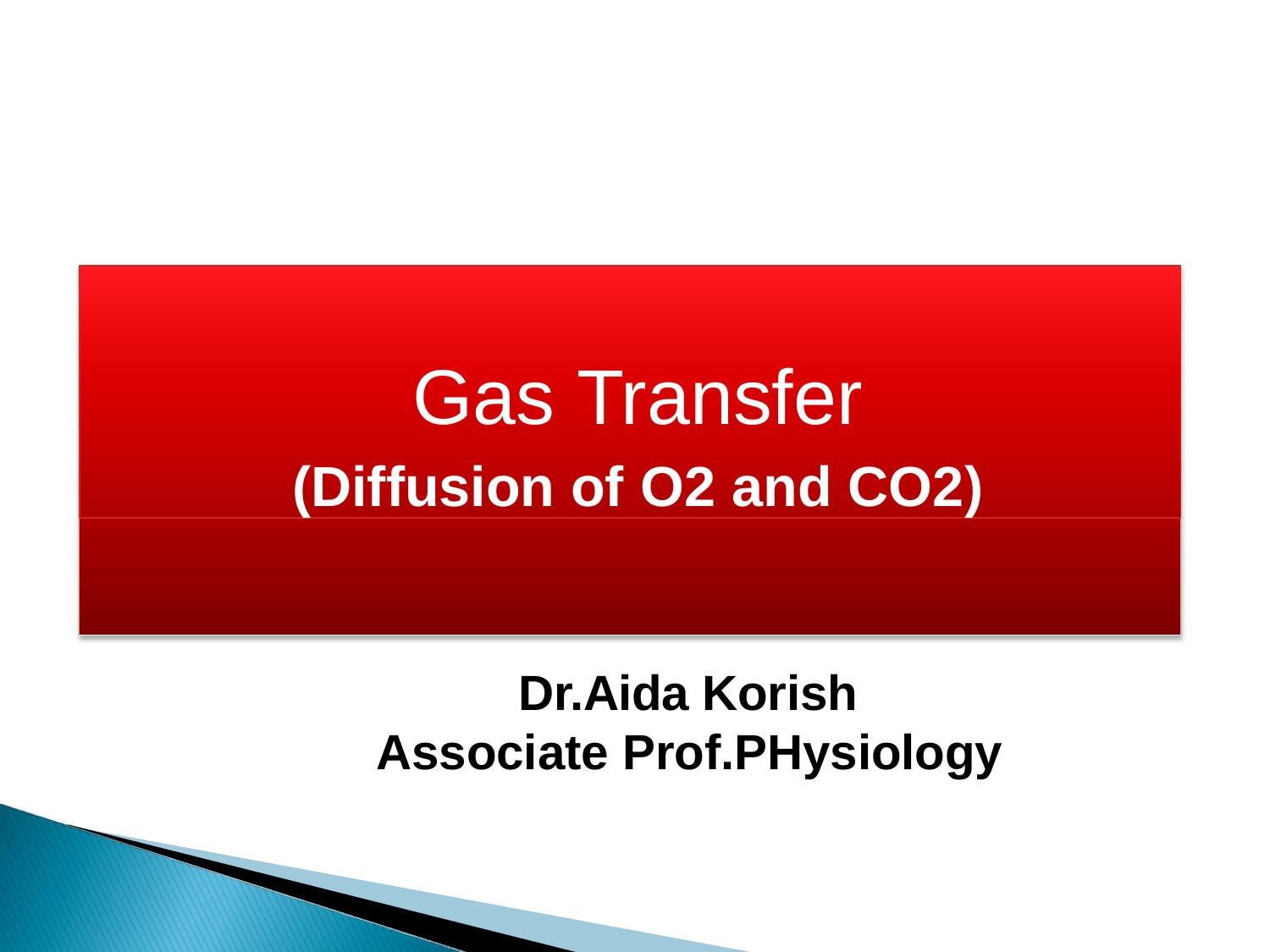

Gas Transfer
(Diffusion of O2 and CO2)
Dr.Aida Korish  Associate Prof.PHysiology